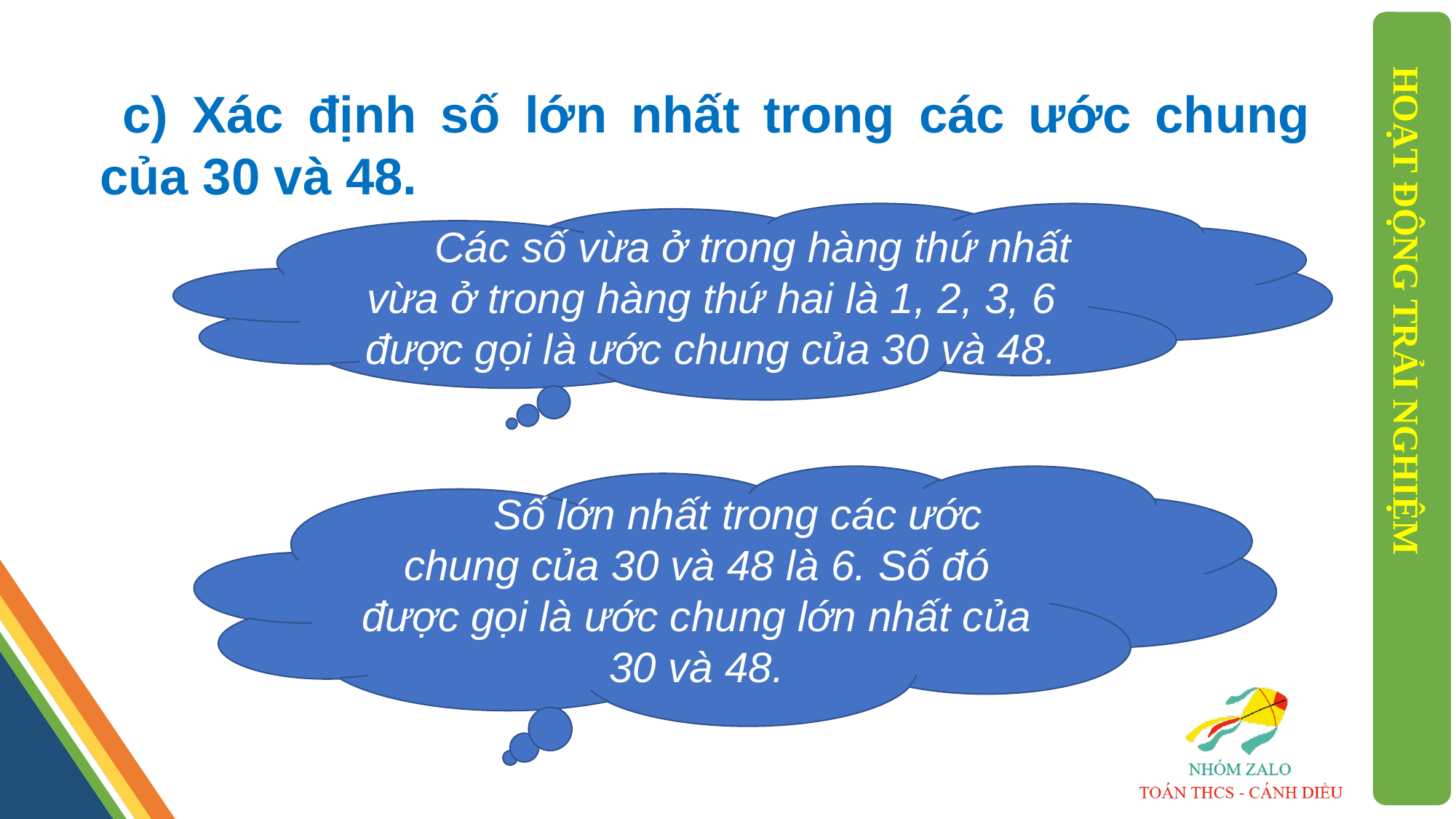

c) Xác định số lớn nhất trong các ước chung của 30 và 48.
       Các số vừa ở trong hàng thứ nhất vừa ở trong hàng thứ hai là 1, 2, 3, 6 được gọi là ước chung của 30 và 48.

HOẠT ĐỘNG TRẢI NGHIỆM
       Số lớn nhất trong các ước chung của 30 và 48 là 6. Số đó được gọi là ước chung lớn nhất của 30 và 48.